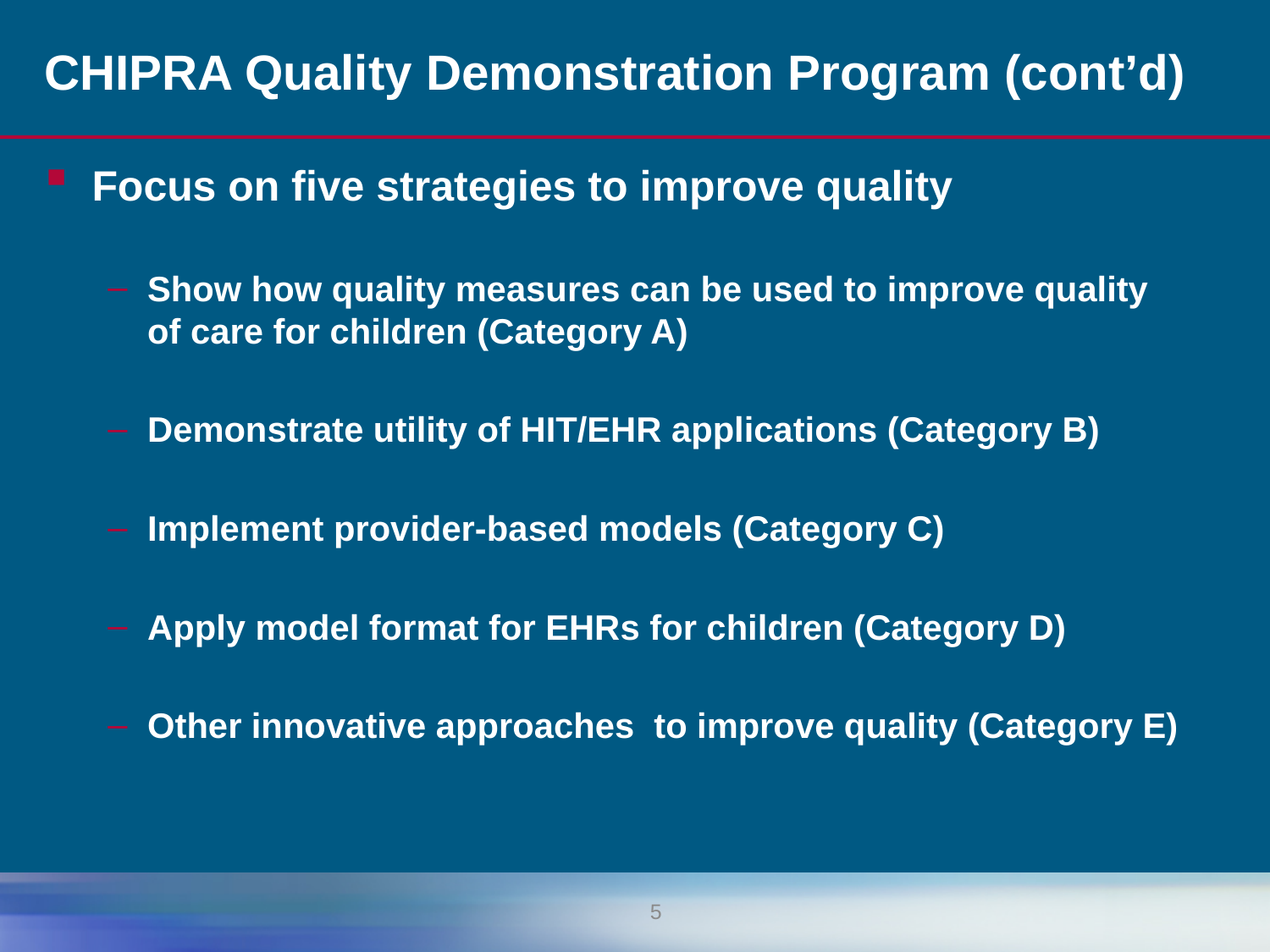

# CHIPRA Quality Demonstration Program (cont’d)
Focus on five strategies to improve quality

Show how quality measures can be used to improve quality  of care for children (Category A)

Demonstrate utility of HIT/EHR applications (Category B)

Implement provider-based models (Category C)

Apply model format for EHRs for children (Category D)

Other innovative approaches  to improve quality (Category E)

5